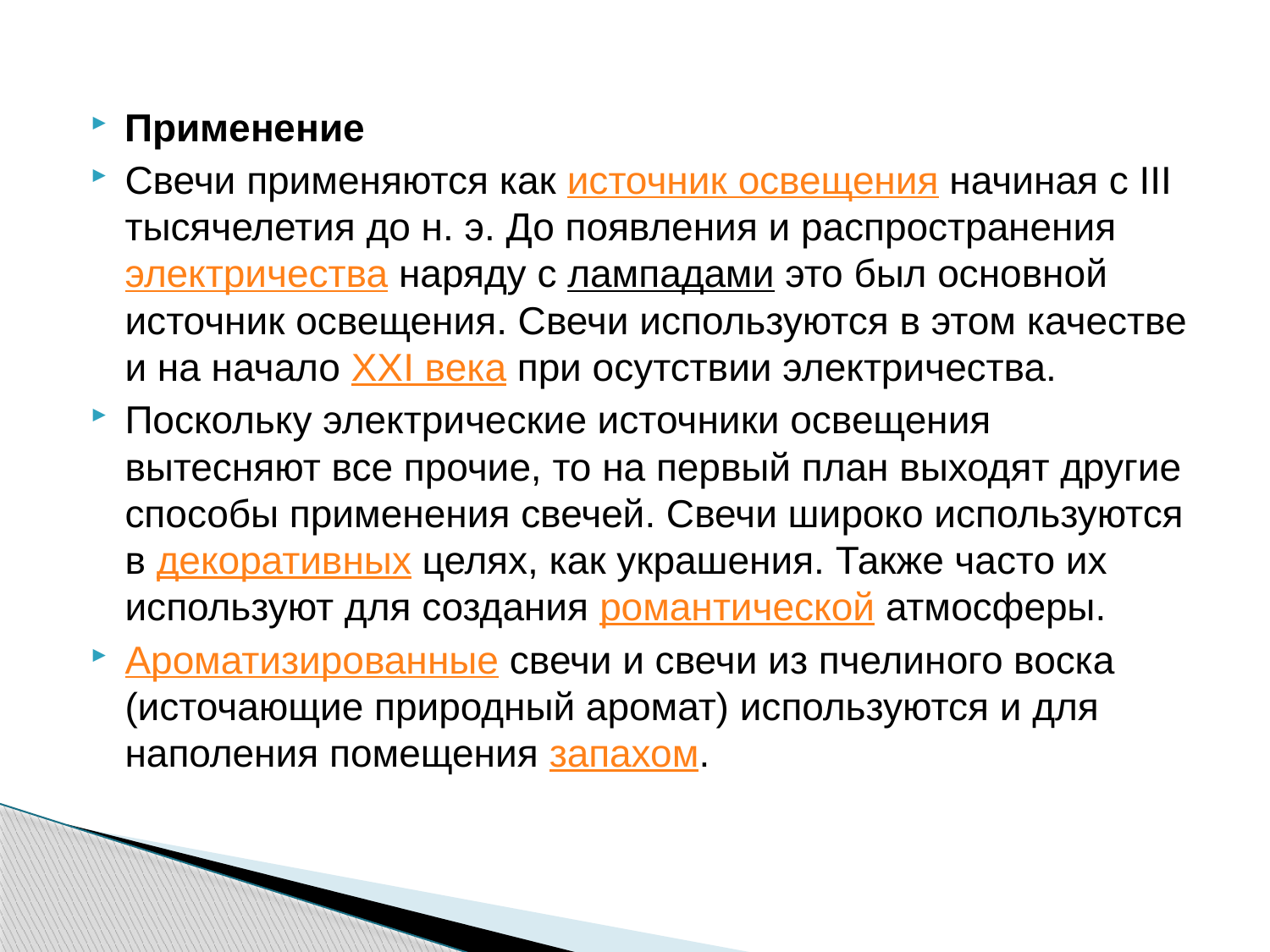

Применение
Свечи применяются как источник освещения начиная с III тысячелетия до н. э. До появления и распространения электричества наряду с лампадами это был основной источник освещения. Свечи используются в этом качестве и на начало XXI века при осутствии электричества.
Поскольку электрические источники освещения вытесняют все прочие, то на первый план выходят другие способы применения свечей. Свечи широко используются в декоративных целях, как украшения. Также часто их используют для создания романтической атмосферы.
Ароматизированные свечи и свечи из пчелиного воска (источающие природный аромат) используются и для наполения помещения запахом.